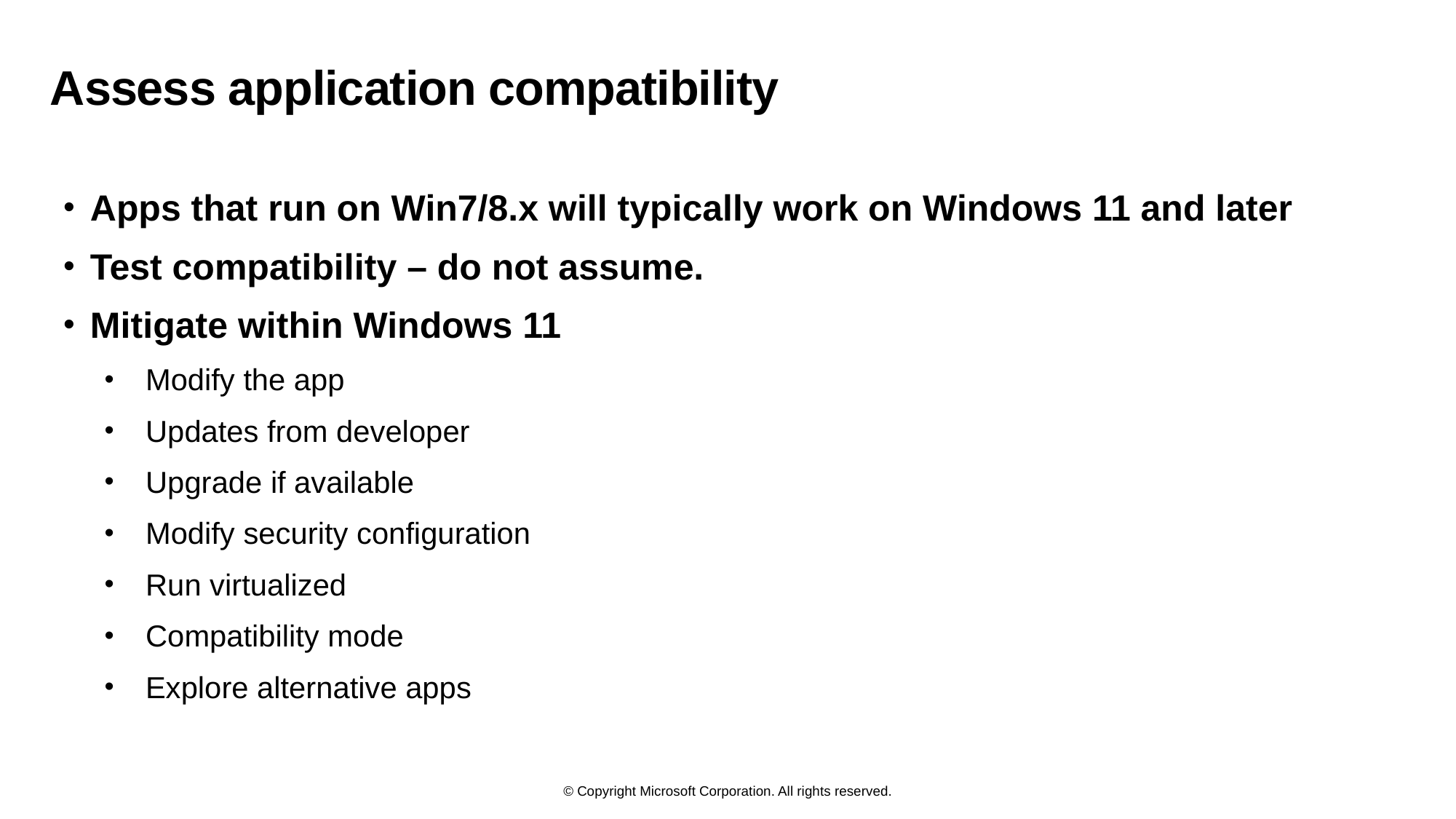

# Assess application compatibility
Apps that run on Win7/8.x will typically work on Windows 11 and later
Test compatibility – do not assume.
Mitigate within Windows 11
Modify the app
Updates from developer
Upgrade if available
Modify security configuration
Run virtualized
Compatibility mode
Explore alternative apps